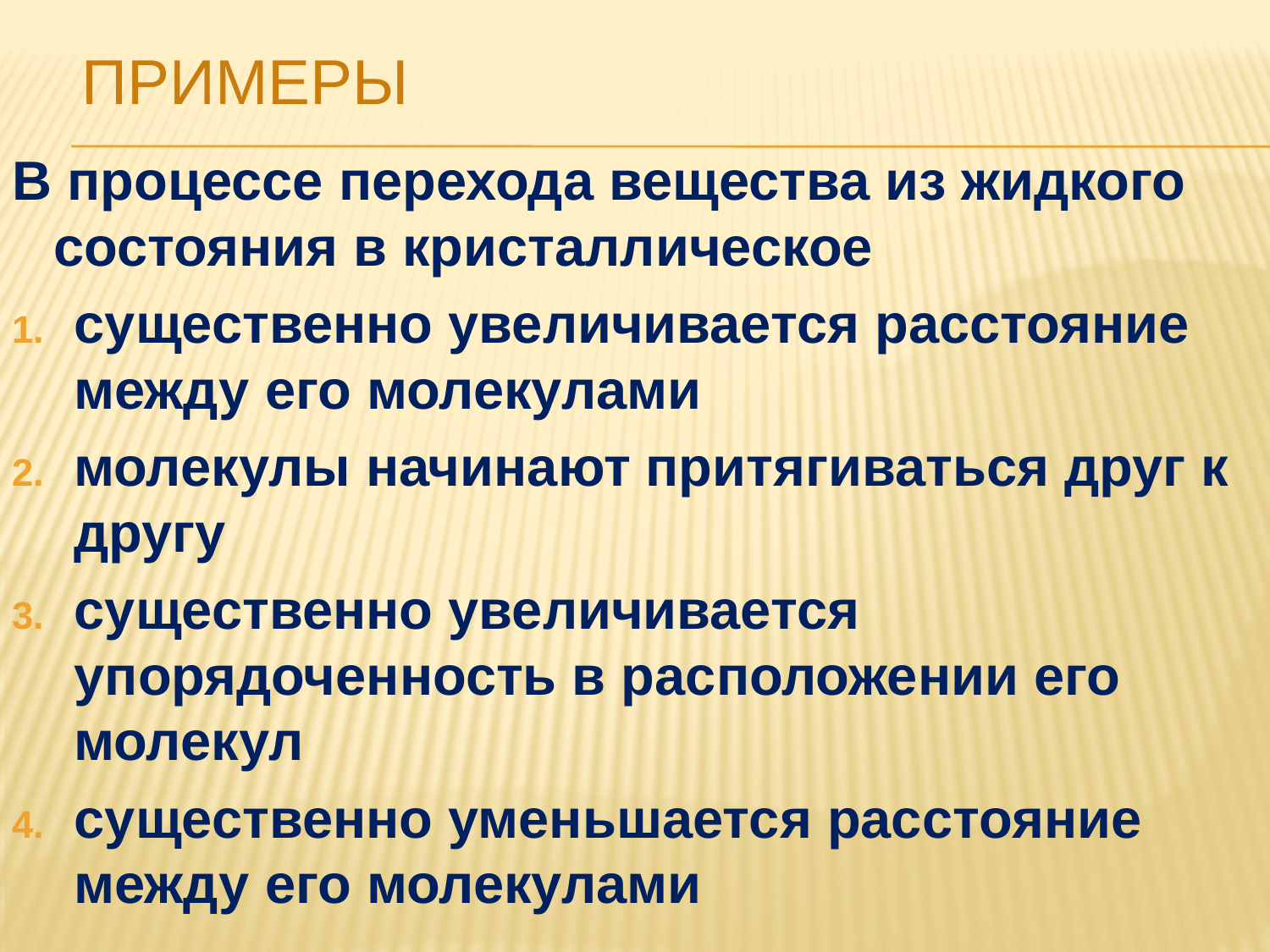

# ПРИМЕРЫ
В процессе перехода вещества из жидкого состояния в кристаллическое
существенно увеличивается расстояние между его молекулами
молекулы начинают притягиваться друг к другу
существенно увеличивается упорядоченность в расположении его молекул
существенно уменьшается расстояние между его молекулами